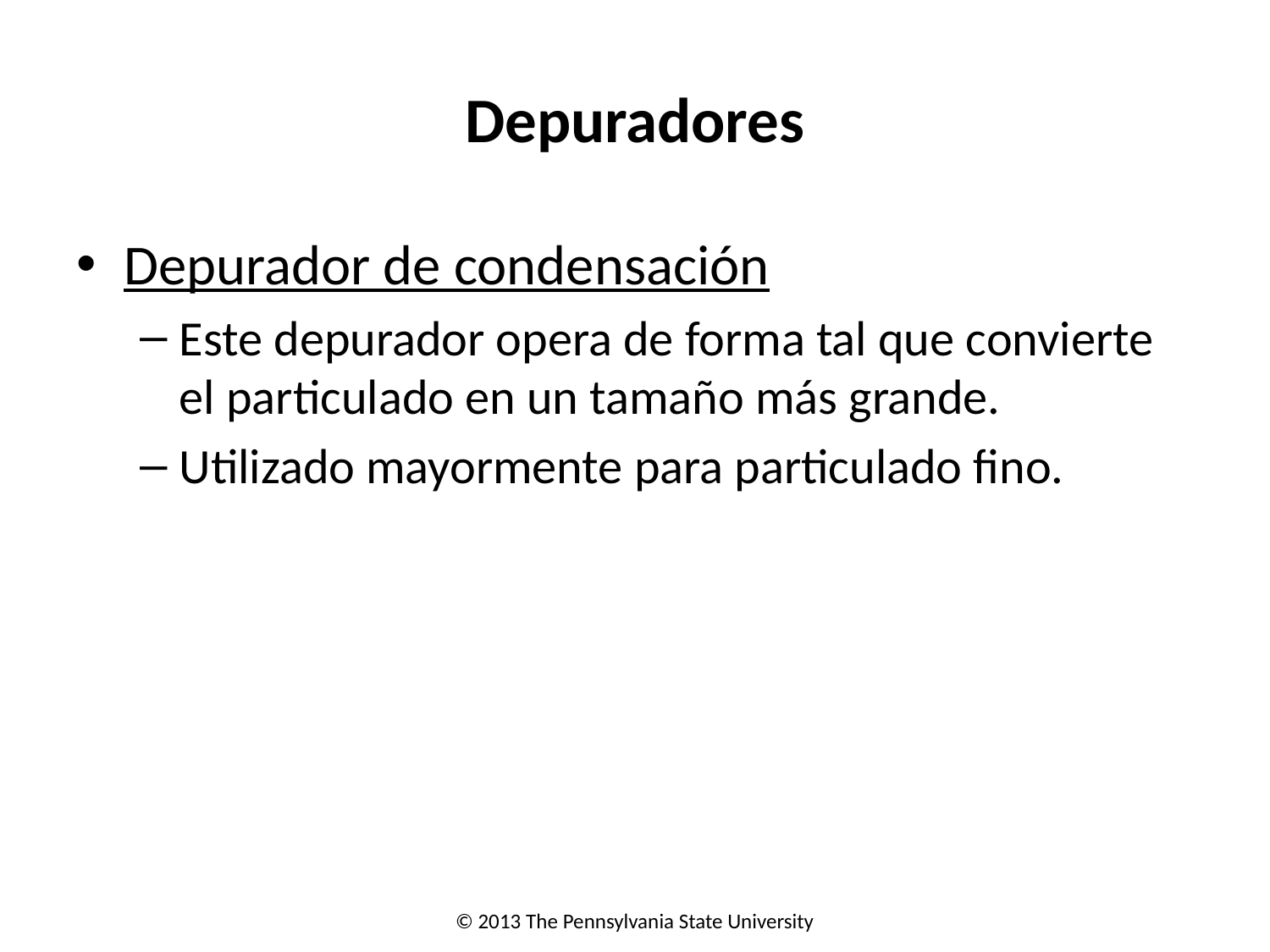

# Depuradores
Depurador de condensación
Este depurador opera de forma tal que convierte el particulado en un tamaño más grande.
Utilizado mayormente para particulado fino.